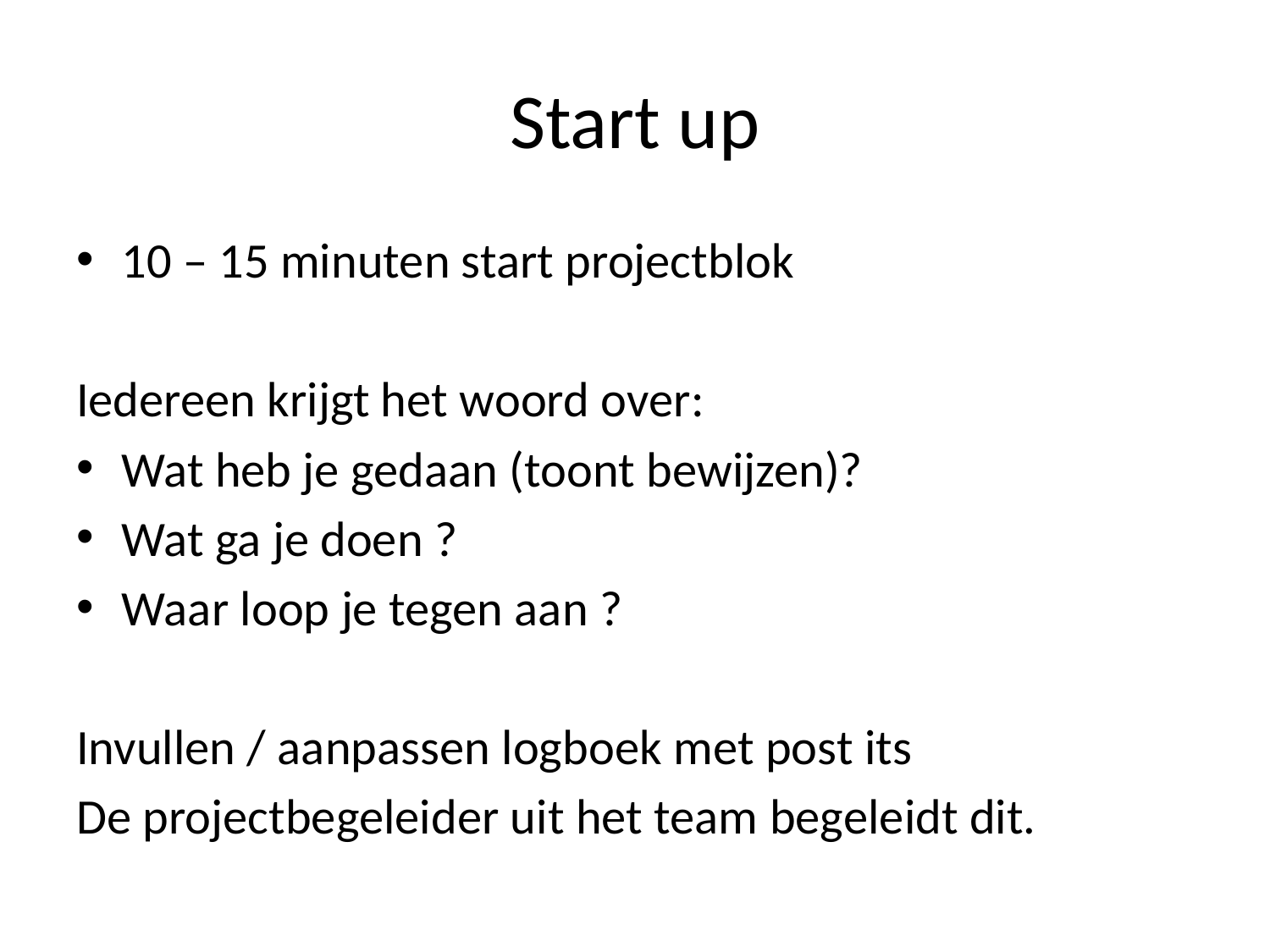

# Start up
10 – 15 minuten start projectblok

Iedereen krijgt het woord over:
Wat heb je gedaan (toont bewijzen)?
Wat ga je doen ?
Waar loop je tegen aan ?

Invullen / aanpassen logboek met post its
De projectbegeleider uit het team begeleidt dit.